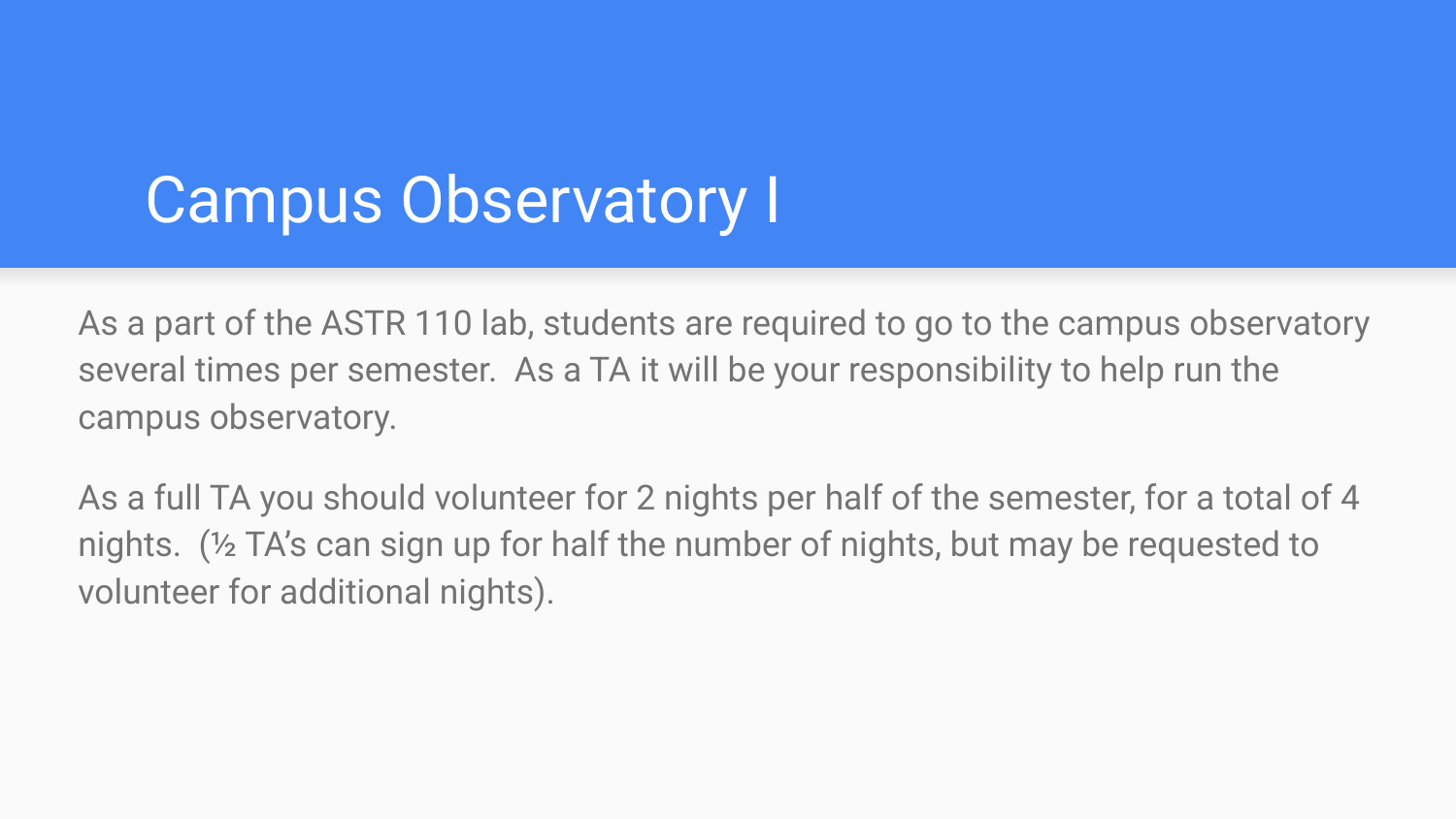

# Campus Observatory I
As a part of the ASTR 110 lab, students are required to go to the campus observatory several times per semester.  As a TA it will be your responsibility to help run the campus observatory.
As a full TA you should volunteer for 2 nights per half of the semester, for a total of 4 nights.  (½ TA’s can sign up for half the number of nights, but may be requested to volunteer for additional nights).